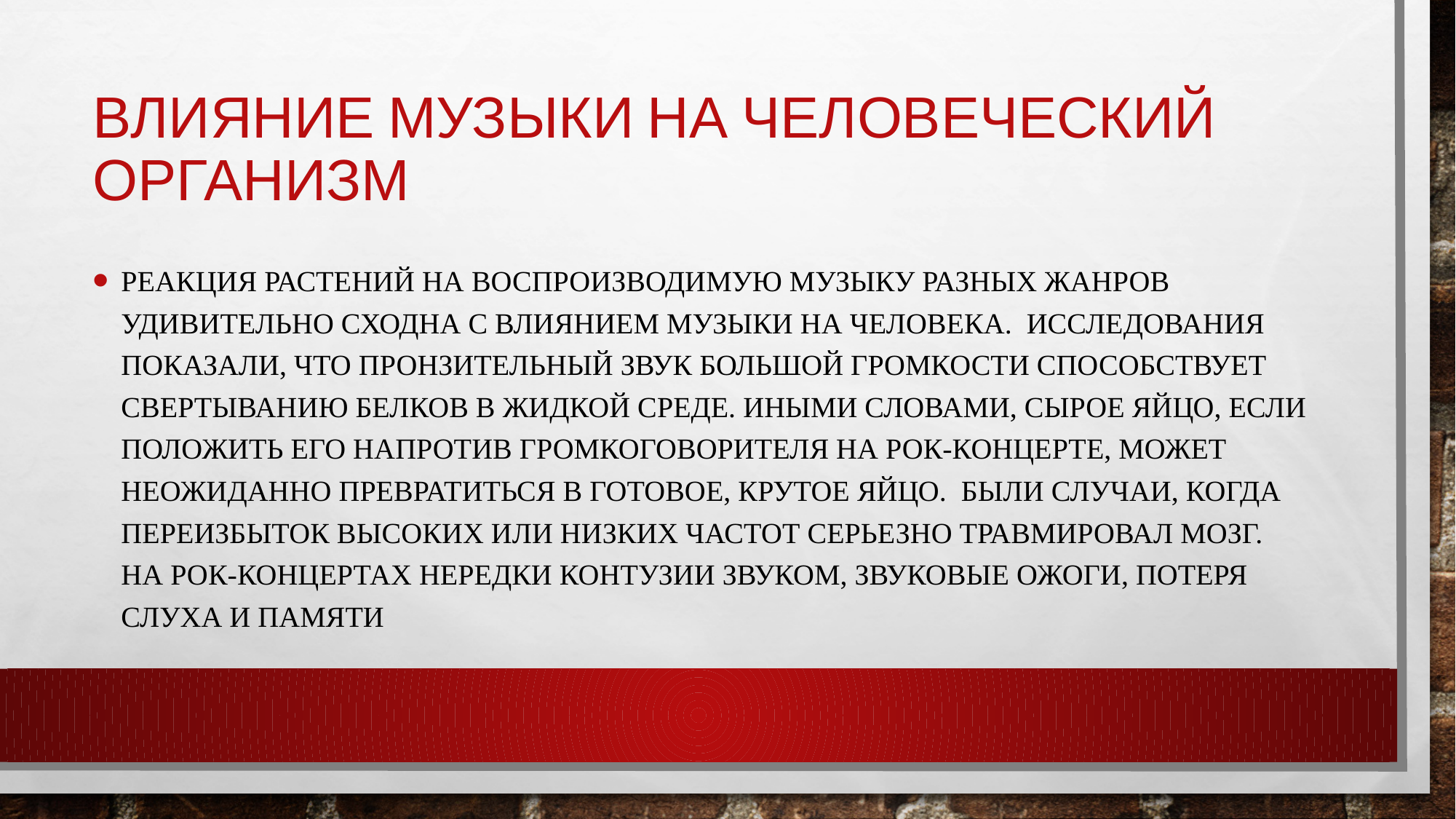

# Влияние музыки на человеческий организм
Реакция растений на воспроизводимую музыку разных жанров удивительно сходна с влиянием музыки на человека.  Исследования показали, что пронзительный звук большой громкости способствует свертыванию белков в жидкой среде. Иными словами, сырое яйцо, если положить его напротив громкоговорителя на рок-концерте, может неожиданно превратиться в готовое, крутое яйцо.  Были случаи, когда переизбыток высоких или низких частот серьезно травмировал мозг. На рок-концертах нередки контузии звуком, звуковые ожоги, потеря слуха и памяти